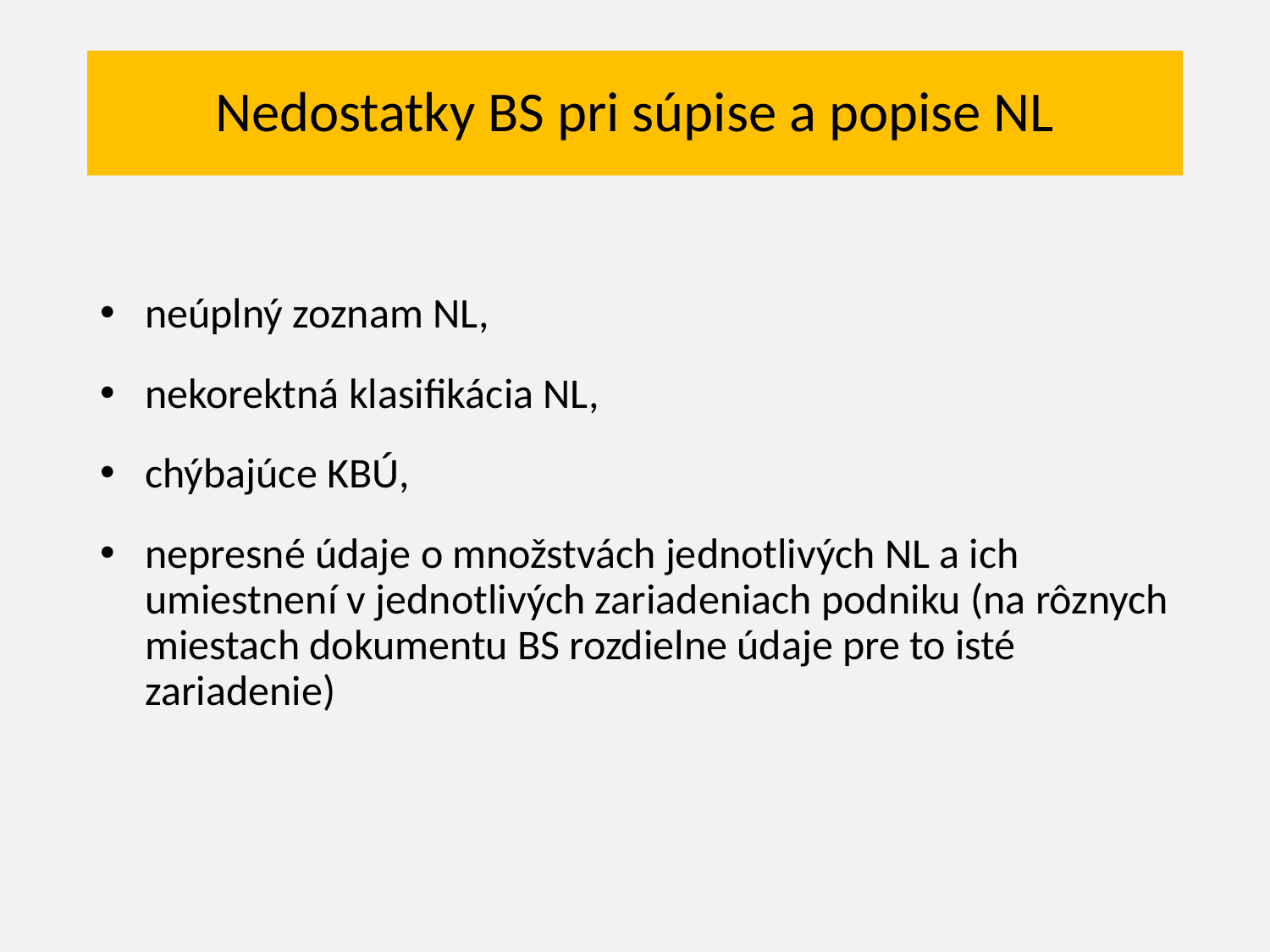

# Nedostatky BS pri súpise a popise NL

neúplný zoznam NL,
nekorektná klasifikácia NL,
chýbajúce KBÚ,
nepresné údaje o množstvách jednotlivých NL a ich umiestnení v jednotlivých zariadeniach podniku (na rôznych miestach dokumentu BS rozdielne údaje pre to isté zariadenie)